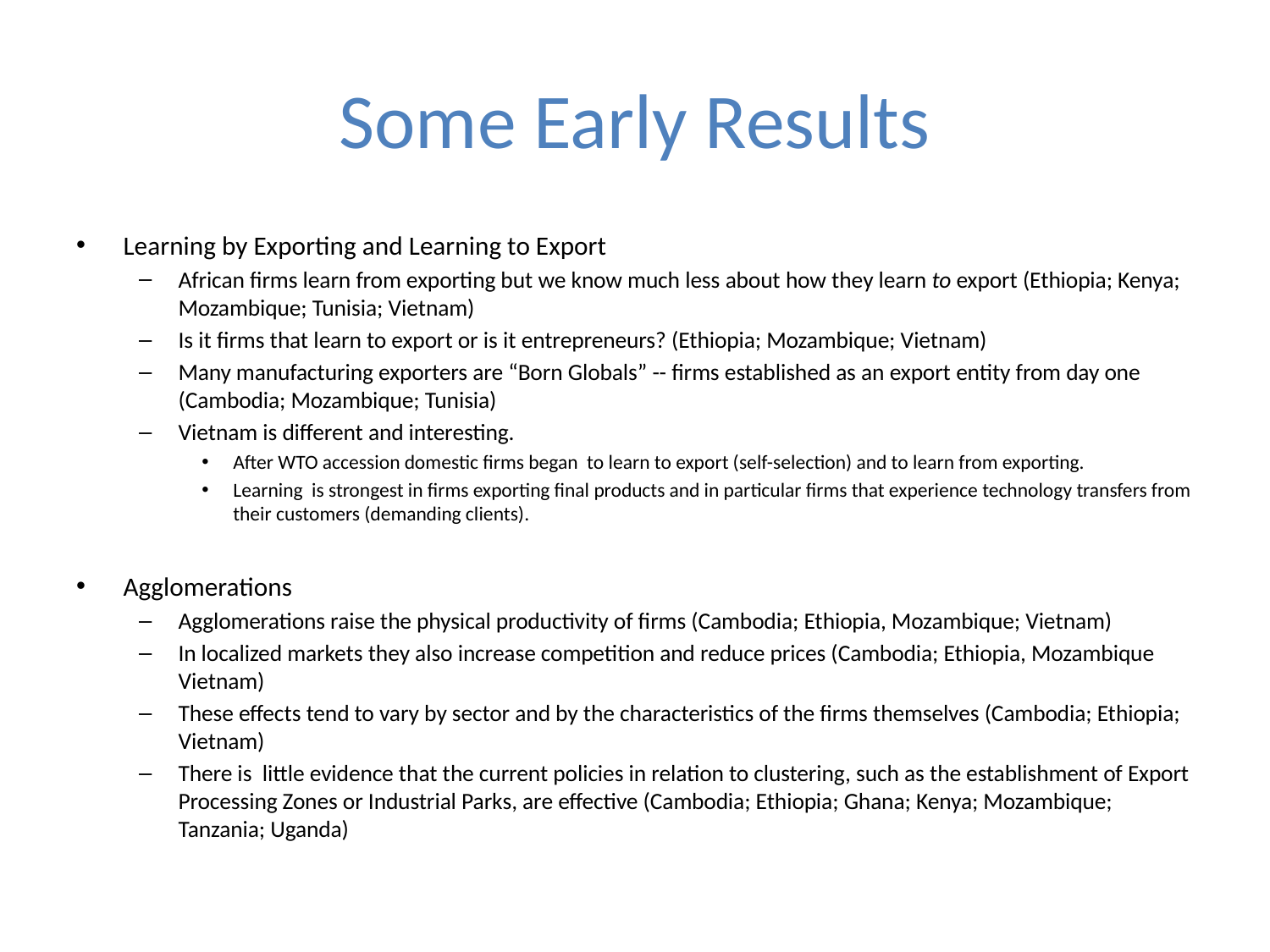

# Some Early Results
Learning by Exporting and Learning to Export
African firms learn from exporting but we know much less about how they learn to export (Ethiopia; Kenya; Mozambique; Tunisia; Vietnam)
Is it firms that learn to export or is it entrepreneurs? (Ethiopia; Mozambique; Vietnam)
Many manufacturing exporters are “Born Globals” -- firms established as an export entity from day one (Cambodia; Mozambique; Tunisia)
Vietnam is different and interesting.
After WTO accession domestic firms began  to learn to export (self-selection) and to learn from exporting.
Learning  is strongest in firms exporting final products and in particular firms that experience technology transfers from their customers (demanding clients).

Agglomerations
Agglomerations raise the physical productivity of firms (Cambodia; Ethiopia, Mozambique; Vietnam)
In localized markets they also increase competition and reduce prices (Cambodia; Ethiopia, Mozambique Vietnam)
These effects tend to vary by sector and by the characteristics of the firms themselves (Cambodia; Ethiopia; Vietnam)
There is  little evidence that the current policies in relation to clustering, such as the establishment of Export Processing Zones or Industrial Parks, are effective (Cambodia; Ethiopia; Ghana; Kenya; Mozambique; Tanzania; Uganda)